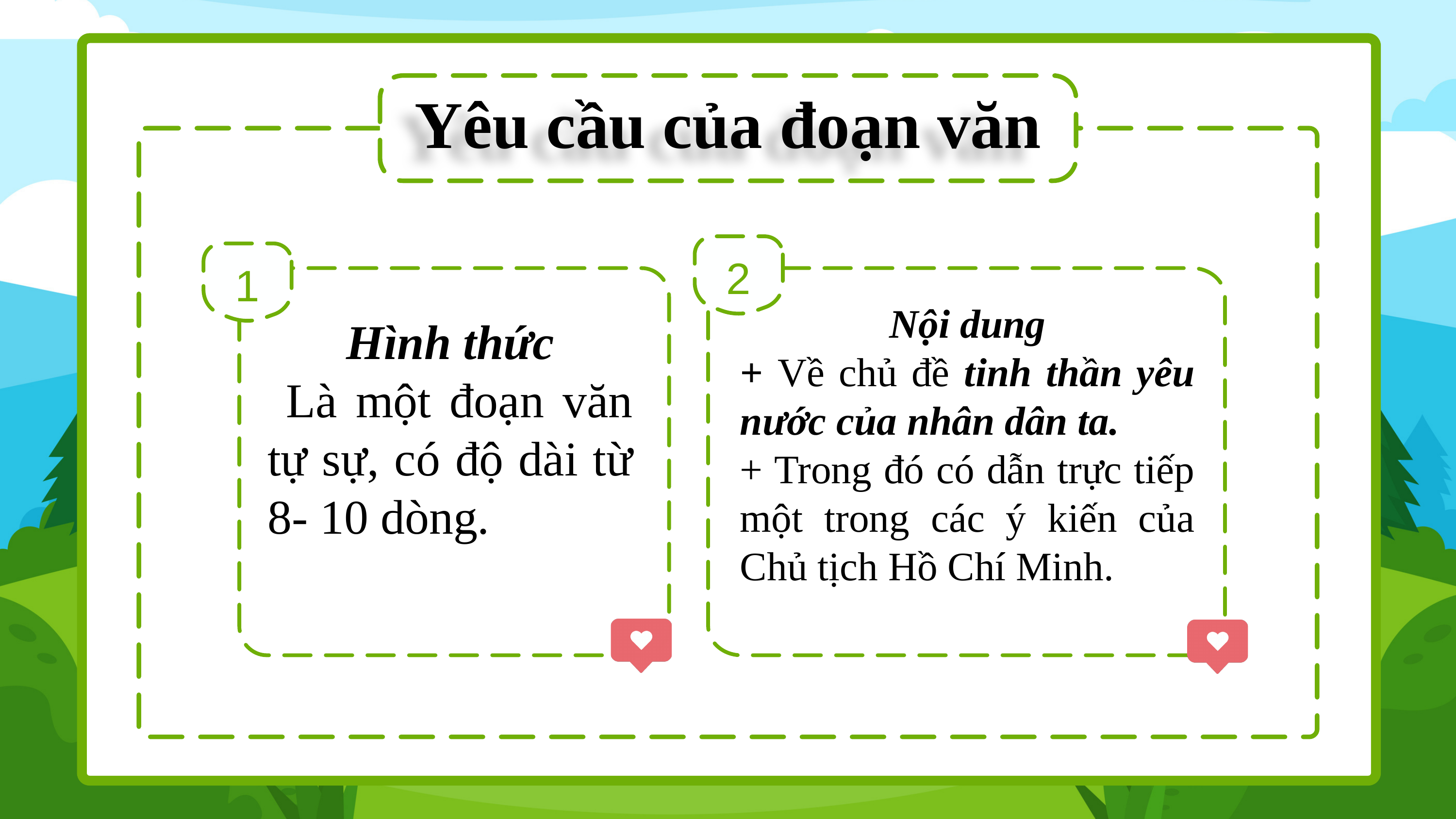

Yêu cầu của đoạn văn

2

1

Nội dung
+ Về chủ đề tinh thần yêu nước của nhân dân ta.
+ Trong đó có dẫn trực tiếp một trong các ý kiến của Chủ tịch Hồ Chí Minh.
Hình thức
 Là một đoạn văn tự sự, có độ dài từ 8- 10 dòng.